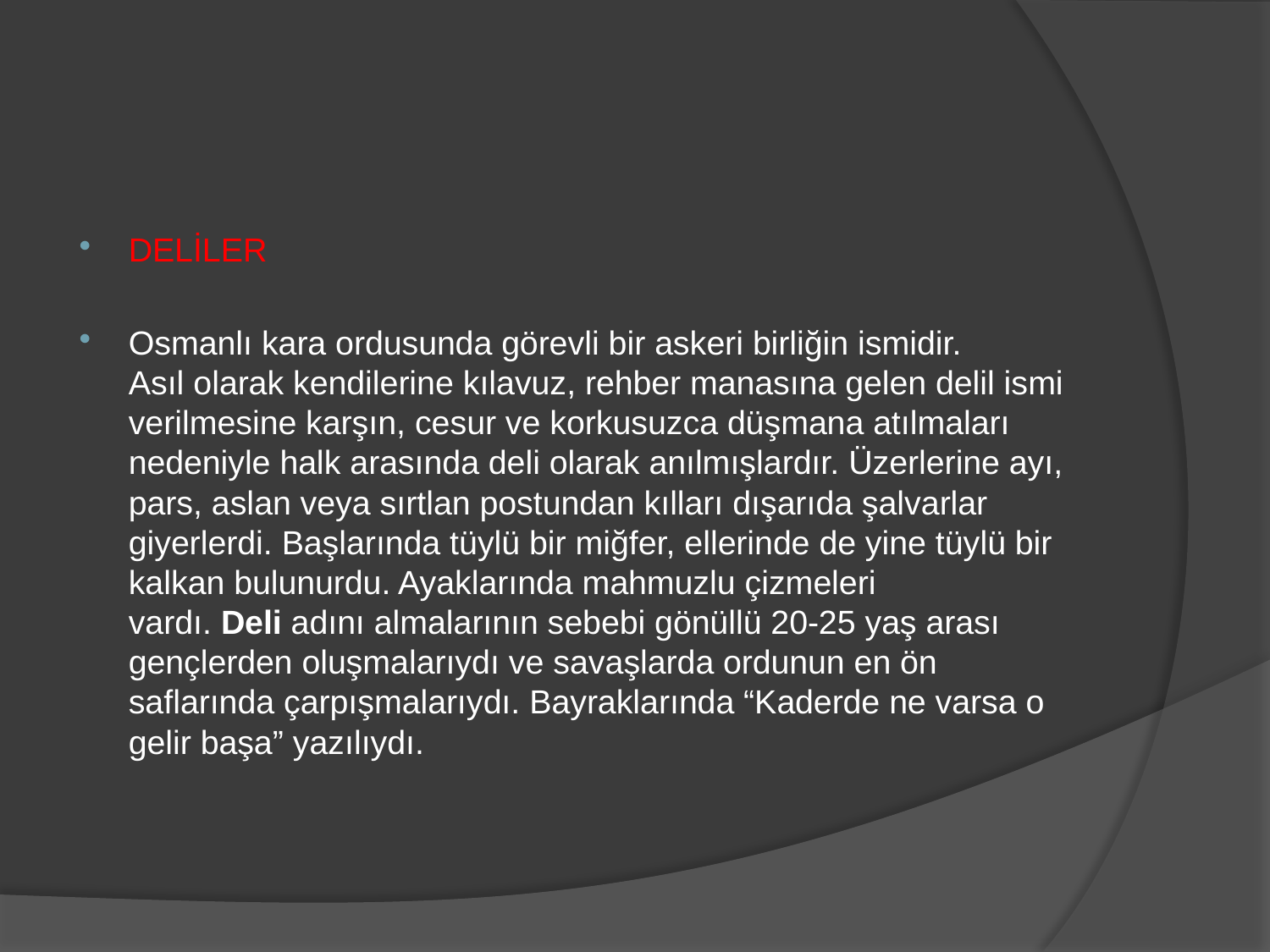

#
DELİLER

Osmanlı kara ordusunda görevli bir askeri birliğin ismidir.
Asıl olarak kendilerine kılavuz, rehber manasına gelen delil ismi verilmesine karşın, cesur ve korkusuzca düşmana atılmaları nedeniyle halk arasında deli olarak anılmışlardır. Üzerlerine ayı, pars, aslan veya sırtlan postundan kılları dışarıda şalvarlar giyerlerdi. Başlarında tüylü bir miğfer, ellerinde de yine tüylü bir kalkan bulunurdu. Ayaklarında mahmuzlu çizmeleri vardı. Deli adını almalarının sebebi gönüllü 20-25 yaş arası gençlerden oluşmalarıydı ve savaşlarda ordunun en ön saflarında çarpışmalarıydı. Bayraklarında “Kaderde ne varsa o gelir başa” yazılıydı.